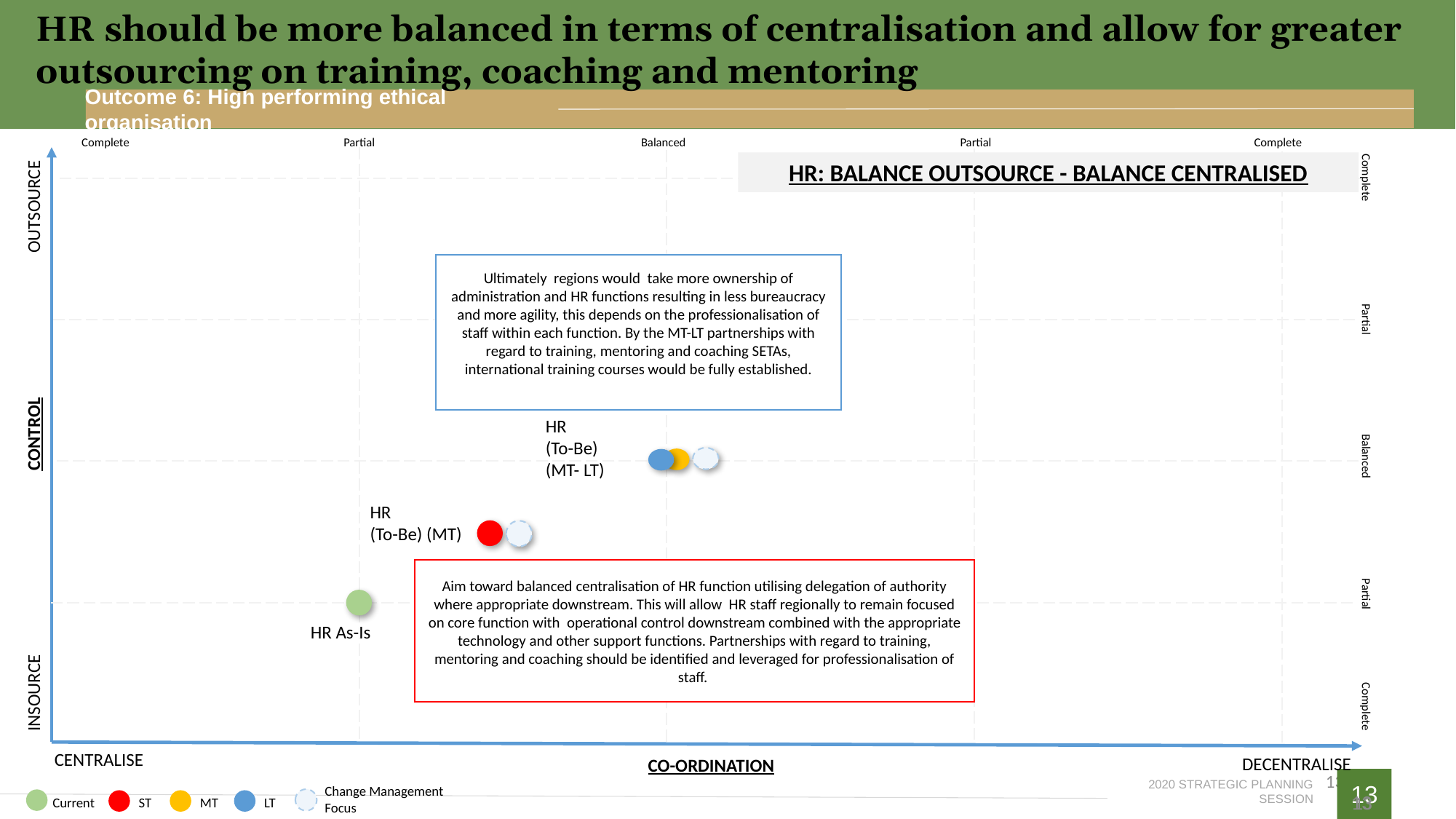

HR should be more balanced in terms of centralisation and allow for greater outsourcing on training, coaching and mentoring

Outcome 6: High performing ethical organisation
Complete
Partial
Balanced
Partial
Complete
OUTSOURCE
CONTROL
INSOURCE
HR: BALANCE OUTSOURCE - BALANCE CENTRALISED
Ultimately  regions would  take more ownership of administration and HR functions resulting in less bureaucracy and more agility, this depends on the professionalisation of staff within each function. By the MT-LT partnerships with regard to training, mentoring and coaching SETAs, international training courses would be fully established.

HR
(To-Be)
(MT- LT)

Complete
Partial
Partial
Complete
Balanced
HR
(To-Be) (MT)

Aim toward balanced centralisation of HR function utilising delegation of authority where appropriate downstream. This will allow  HR staff regionally to remain focused on core function with  operational control downstream combined with the appropriate technology and other support functions. Partnerships with regard to training, mentoring and coaching should be identified and leveraged for professionalisation of staff.

HR As-Is
CENTRALISE
CO-ORDINATION
DECENTRALISE
13
13
13
Change Management Focus

Current

ST

MT

LT